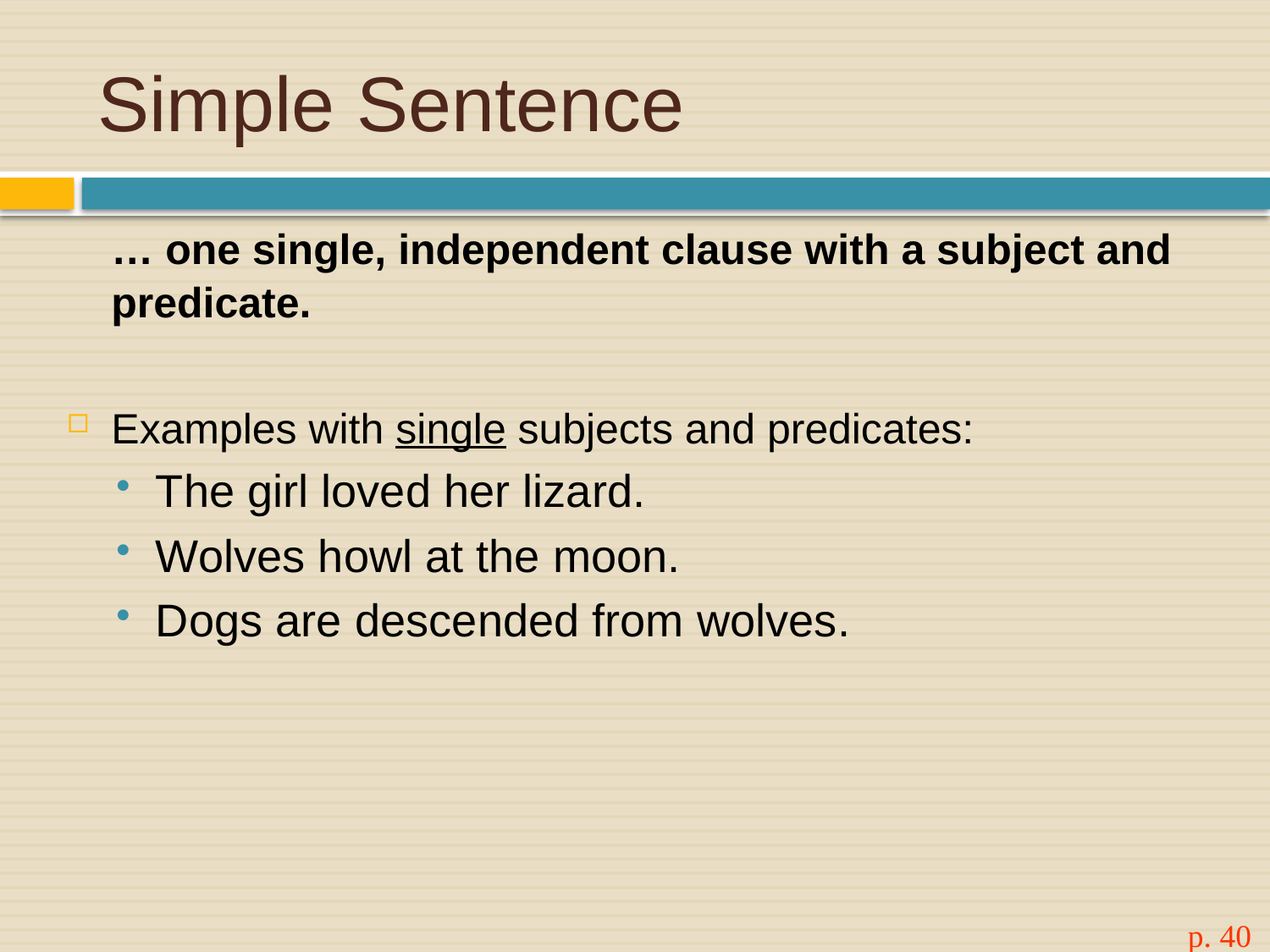

# Simple Sentence
	… one single, independent clause with a subject and predicate.

Examples with single subjects and predicates:
The girl loved her lizard.
Wolves howl at the moon.
Dogs are descended from wolves.
p. 40